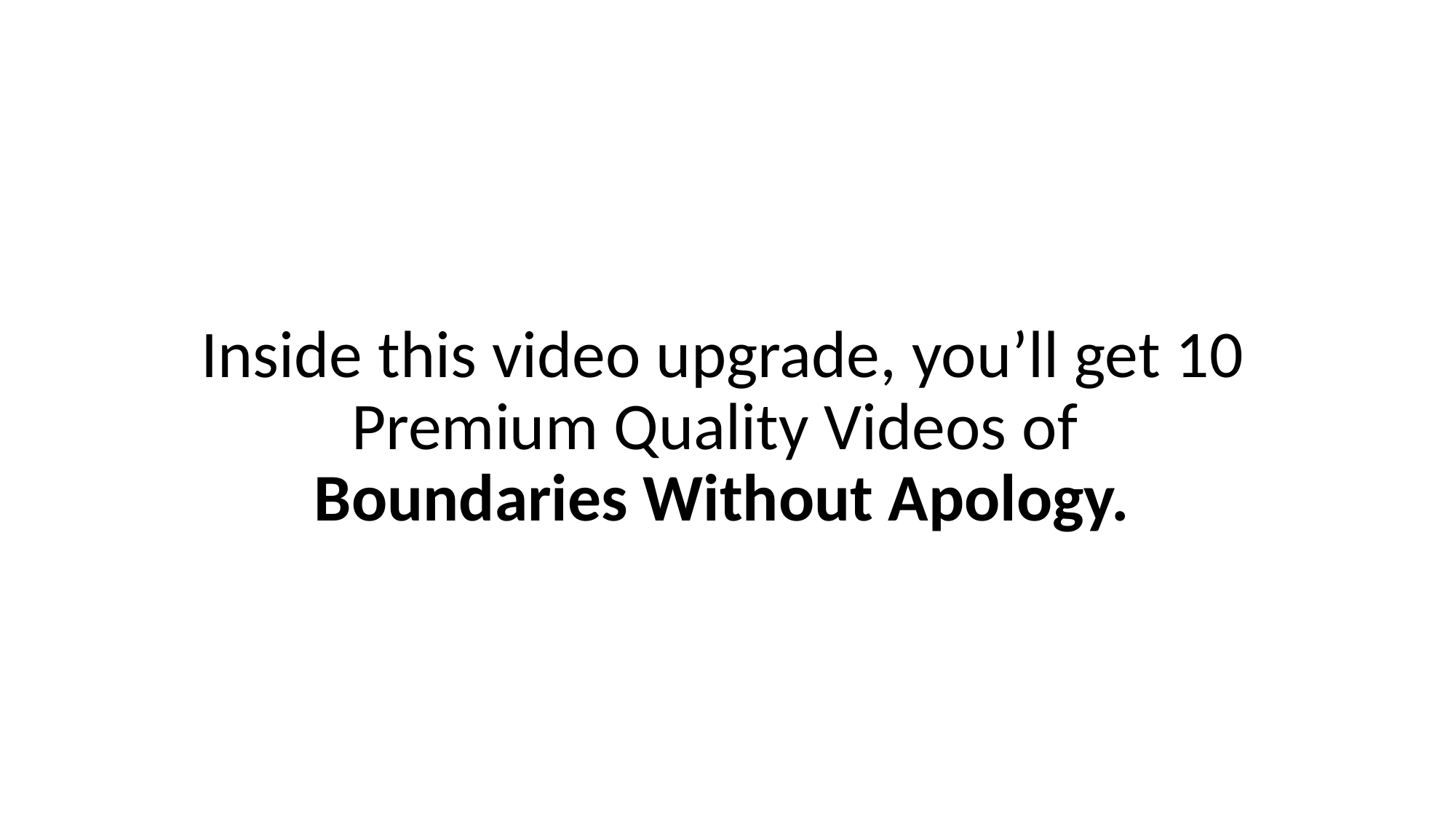

# Inside this video upgrade, you’ll get 10 Premium Quality Videos of Boundaries Without Apology.